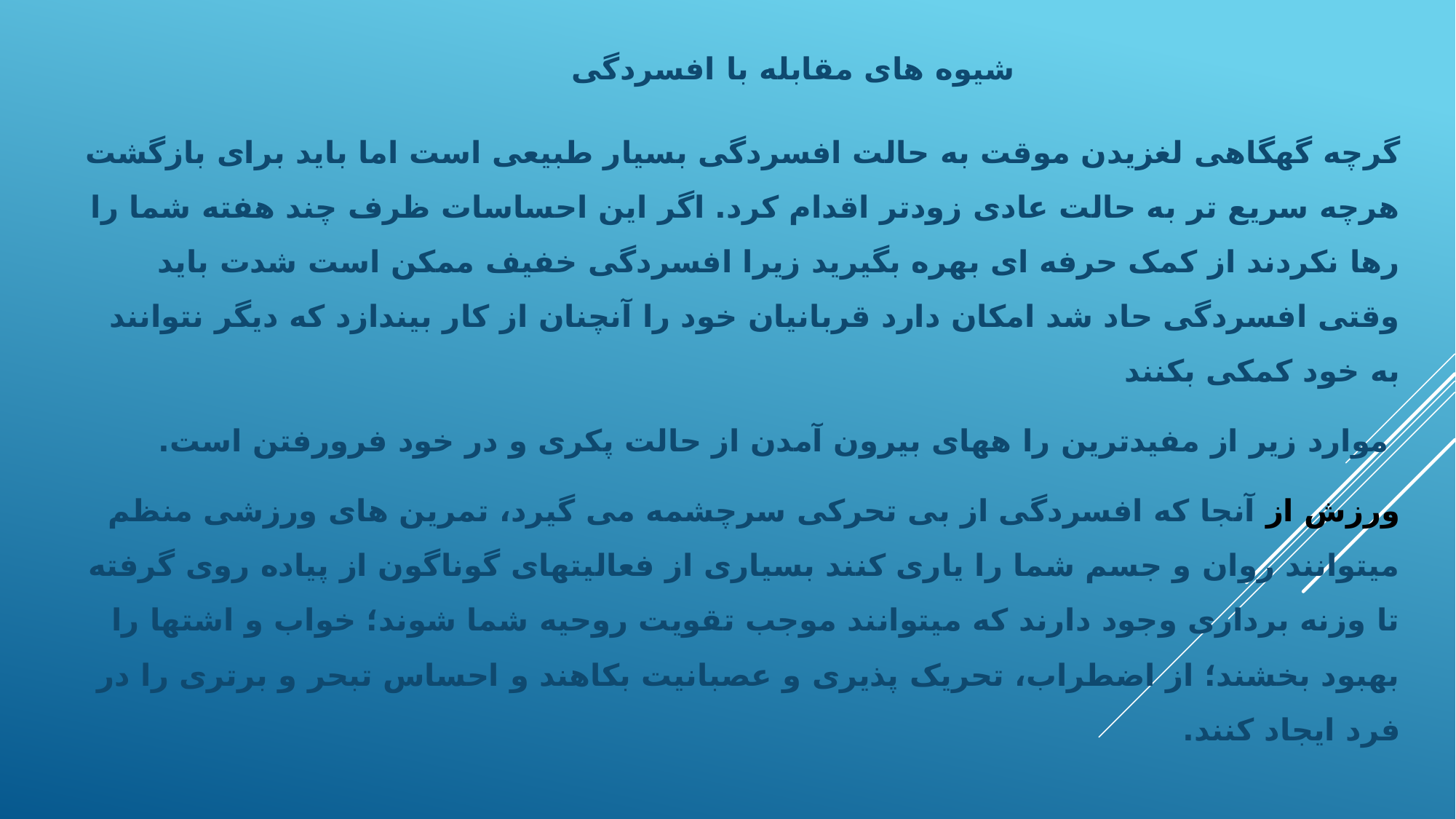

# شیوه های مقابله با افسردگی
گرچه گهگاهی لغزیدن موقت به حالت افسردگی بسیار طبیعی است اما باید برای بازگشت هرچه سریع تر به حالت عادی زودتر اقدام کرد. اگر این احساسات ظرف چند هفته شما را رها نکردند از کمک حرفه ای بهره بگیرید زیرا افسردگی خفیف ممکن است شدت باید وقتی افسردگی حاد شد امکان دارد قربانیان خود را آنچنان از کار بیندازد که دیگر نتوانند به خود کمکی بکنند
 موارد زیر از مفیدترین را ههای بیرون آمدن از حالت پکری و در خود فرورفتن است.
ورزش از آنجا که افسردگی از بی تحرکی سرچشمه می گیرد، تمرین های ورزشی منظم میتوانند روان و جسم شما را یاری کنند بسیاری از فعالیتهای گوناگون از پیاده روی گرفته تا وزنه برداری وجود دارند که میتوانند موجب تقویت روحیه شما شوند؛ خواب و اشتها را بهبود بخشند؛ از اضطراب، تحریک پذیری و عصبانیت بکاهند و احساس تبحر و برتری را در فرد ایجاد کنند.